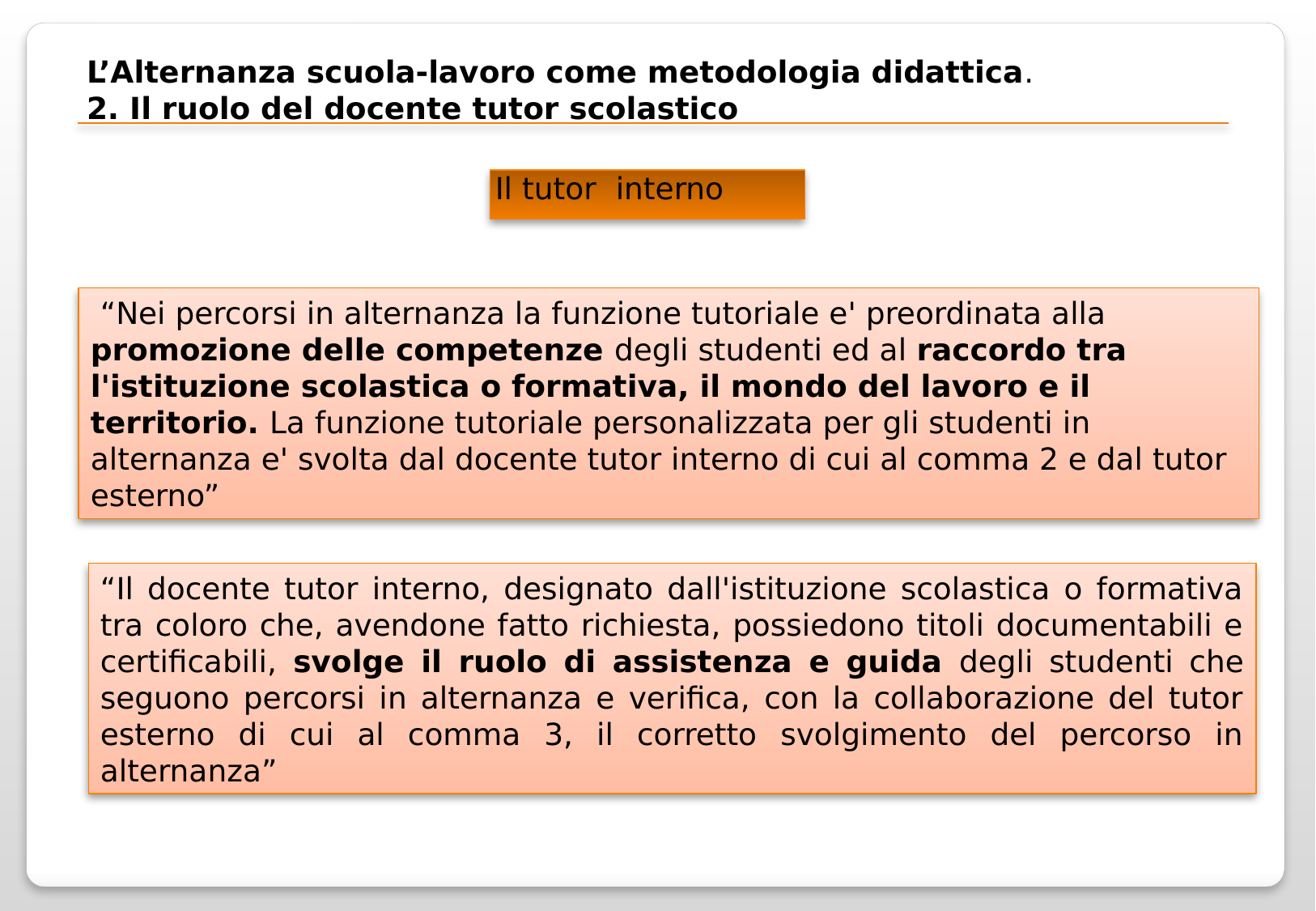

L’Alternanza scuola-lavoro come metodologia didattica.
2. Il ruolo del docente tutor scolastico
Il tutor  interno

 “Nei percorsi in alternanza la funzione tutoriale e' preordinata alla promozione delle competenze degli studenti ed al raccordo tra l'istituzione scolastica o formativa, il mondo del lavoro e il territorio. La funzione tutoriale personalizzata per gli studenti in alternanza e' svolta dal docente tutor interno di cui al comma 2 e dal tutor esterno”
“Il docente tutor interno, designato dall'istituzione scolastica o formativa tra coloro che, avendone fatto richiesta, possiedono titoli documentabili e certificabili, svolge il ruolo di assistenza e guida degli studenti che seguono percorsi in alternanza e verifica, con la collaborazione del tutor esterno di cui al comma 3, il corretto svolgimento del percorso in alternanza”